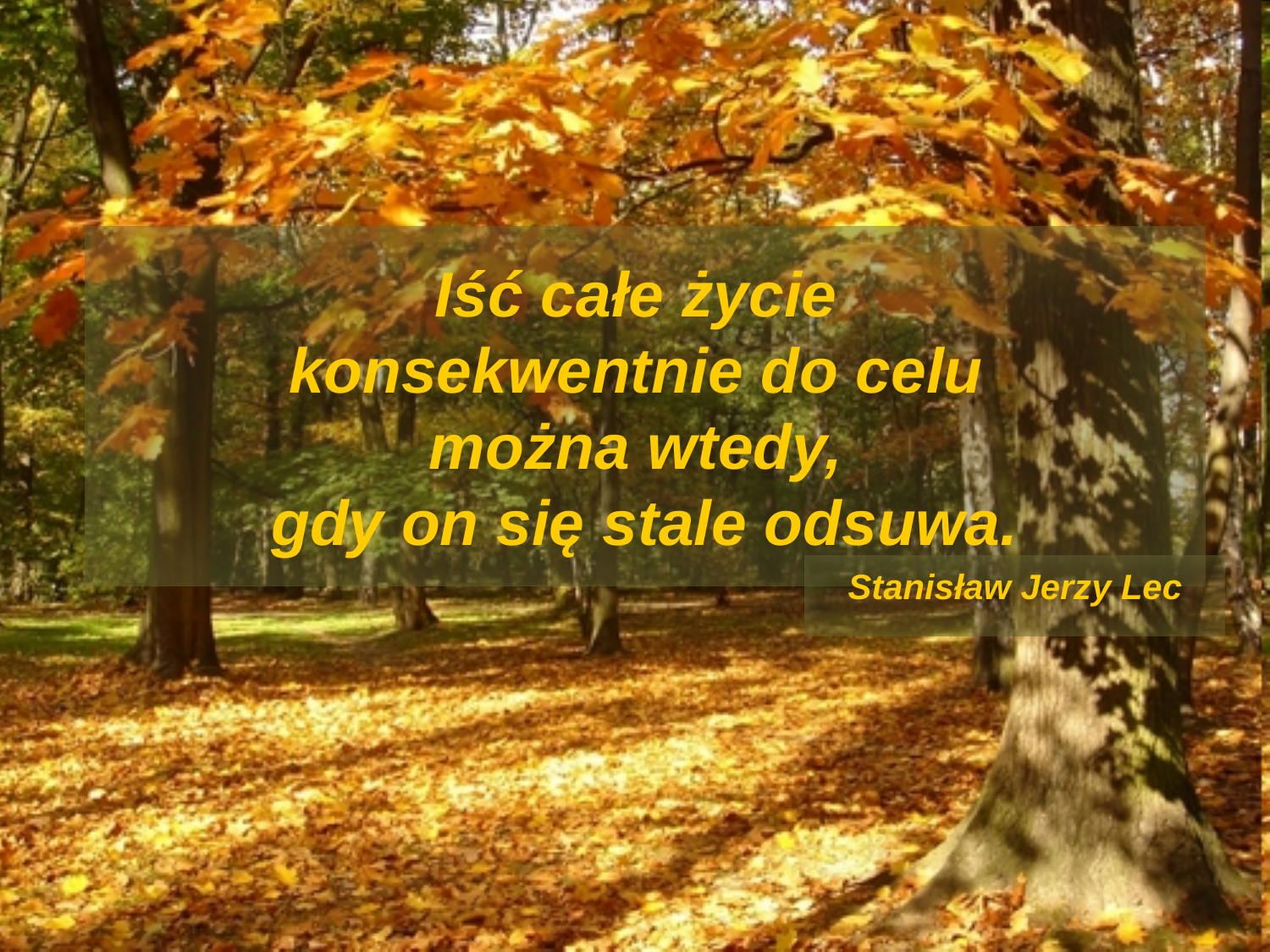

# Iść całe życie konsekwentnie do celu można wtedy, gdy on się stale odsuwa.
Stanisław Jerzy Lec